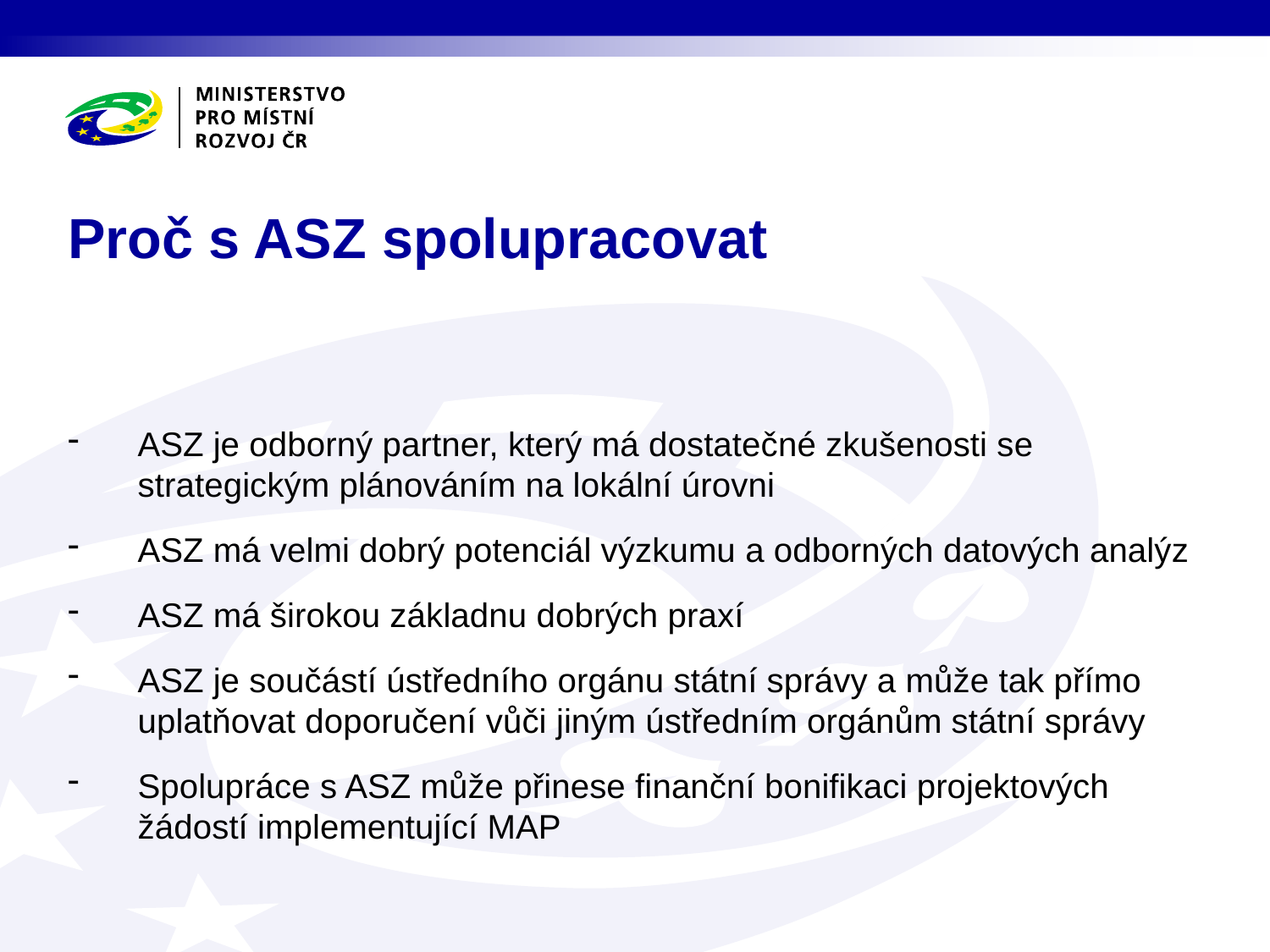

# Proč s ASZ spolupracovat

ASZ je odborný partner, který má dostatečné zkušenosti se strategickým plánováním na lokální úrovni
ASZ má velmi dobrý potenciál výzkumu a odborných datových analýz
ASZ má širokou základnu dobrých praxí
ASZ je součástí ústředního orgánu státní správy a může tak přímo uplatňovat doporučení vůči jiným ústředním orgánům státní správy
Spolupráce s ASZ může přinese finanční bonifikaci projektových žádostí implementující MAP